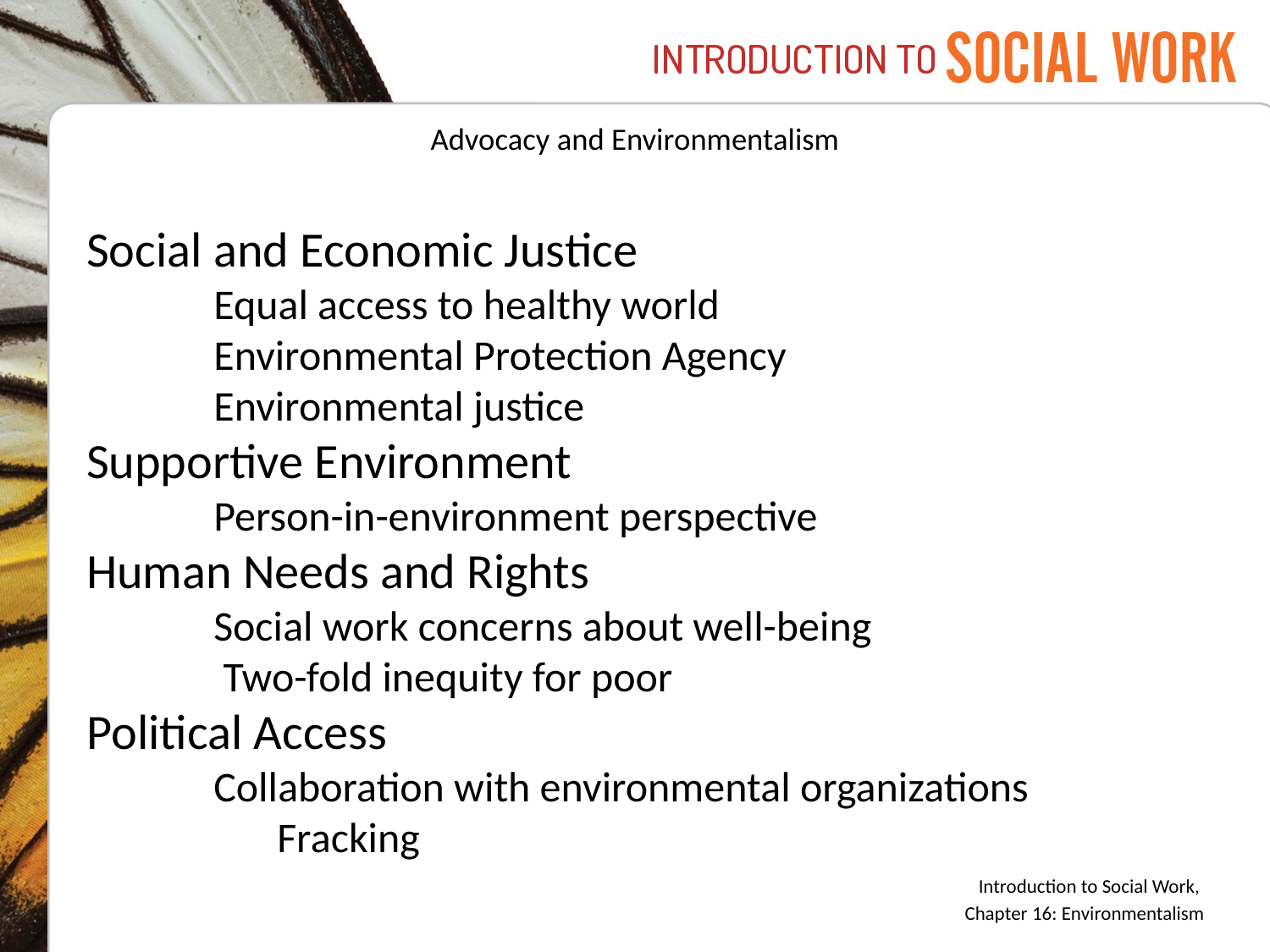

# Advocacy and Environmentalism
Social and Economic Justice
	Equal access to healthy world
	Environmental Protection Agency
	Environmental justice
Supportive Environment
	Person-in-environment perspective
Human Needs and Rights
	Social work concerns about well-being
	 Two-fold inequity for poor
Political Access
	Collaboration with environmental organizations
	Fracking

Introduction to Social Work,
Chapter 16: Environmentalism